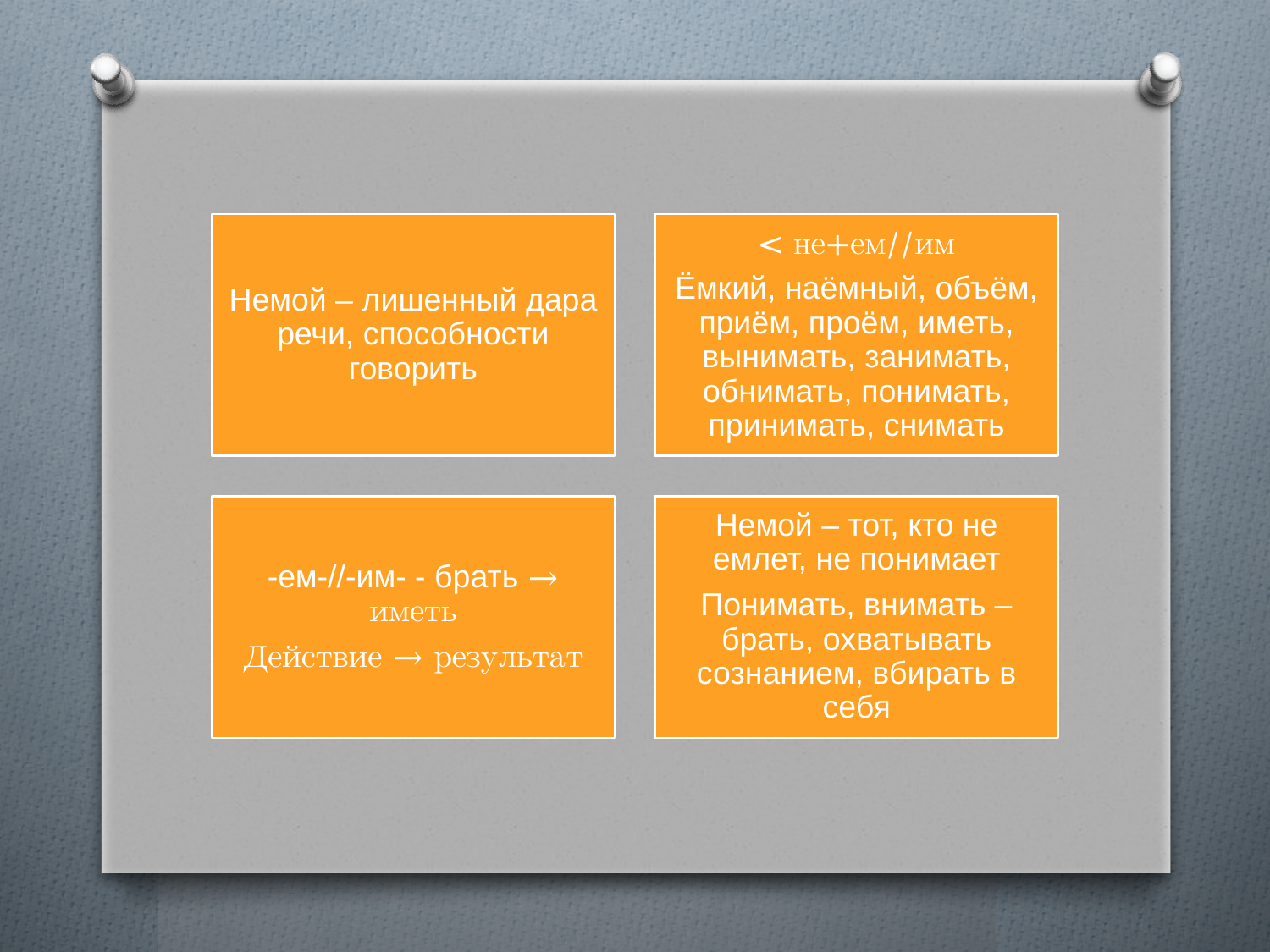

Немой – лишенный дара речи, способности говорить
< не+ем//им
Ёмкий, наёмный, объём, приём, проём, иметь, вынимать, занимать, обнимать, понимать, принимать, снимать
-ем-//-им- - брать → иметь
Действие → результат
Немой – тот, кто не емлет, не понимает
Понимать, внимать – брать, охватывать сознанием, вбирать в себя